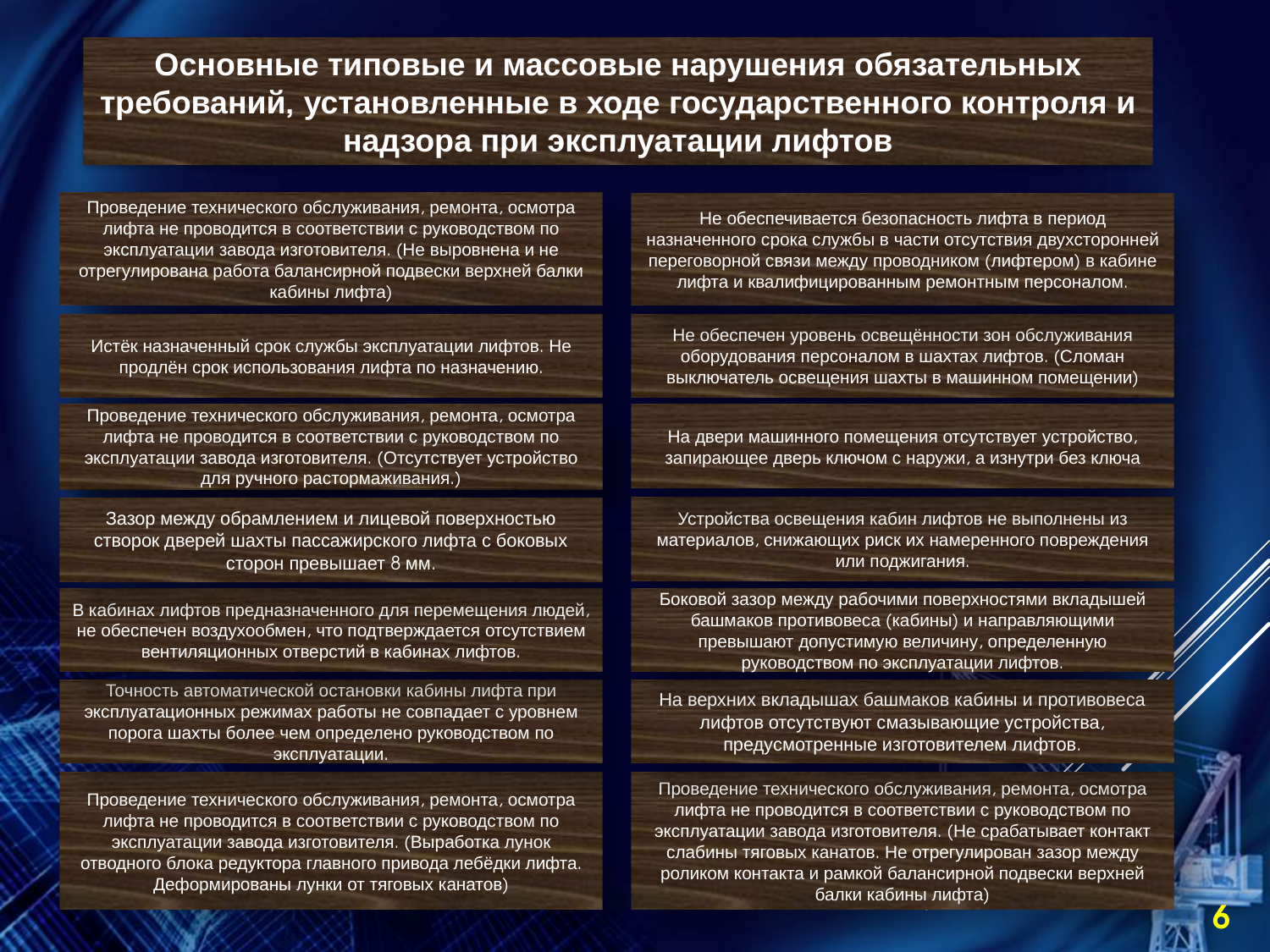

Основные типовые и массовые нарушения обязательных требований, установленные в ходе государственного контроля и надзора при эксплуатации лифтов
Проведение технического обслуживания, ремонта, осмотра лифта не проводится в соответствии с руководством по эксплуатации завода изготовителя. (Не выровнена и не отрегулирована работа балансирной подвески верхней балки кабины лифта)
Не обеспечивается безопасность лифта в период назначенного срока службы в части отсутствия двухсторонней переговорной связи между проводником (лифтером) в кабине лифта и квалифицированным ремонтным персоналом.
Истёк назначенный срок службы эксплуатации лифтов. Не продлён срок использования лифта по назначению.
Не обеспечен уровень освещённости зон обслуживания оборудования персоналом в шахтах лифтов. (Сломан выключатель освещения шахты в машинном помещении)
Проведение технического обслуживания, ремонта, осмотра лифта не проводится в соответствии с руководством по эксплуатации завода изготовителя. (Отсутствует устройство для ручного растормаживания.)
На двери машинного помещения отсутствует устройство, запирающее дверь ключом с наружи, а изнутри без ключа

Устройства освещения кабин лифтов не выполнены из материалов, снижающих риск их намеренного повреждения или поджигания.
Зазор между обрамлением и лицевой поверхностью створок дверей шахты пассажирского лифта с боковых сторон превышает 8 мм.
В кабинах лифтов предназначенного для перемещения людей, не обеспечен воздухообмен, что подтверждается отсутствием вентиляционных отверстий в кабинах лифтов.
Боковой зазор между рабочими поверхностями вкладышей башмаков противовеса (кабины) и направляющими превышают допустимую величину, определенную руководством по эксплуатации лифтов.
Точность автоматической остановки кабины лифта при эксплуатационных режимах работы не совпадает с уровнем порога шахты более чем определено руководством по эксплуатации.
На верхних вкладышах башмаков кабины и противовеса лифтов отсутствуют смазывающие устройства, предусмотренные изготовителем лифтов.
Проведение технического обслуживания, ремонта, осмотра лифта не проводится в соответствии с руководством по эксплуатации завода изготовителя. (Не срабатывает контакт слабины тяговых канатов. Не отрегулирован зазор между роликом контакта и рамкой балансирной подвески верхней балки кабины лифта)
Проведение технического обслуживания, ремонта, осмотра лифта не проводится в соответствии с руководством по эксплуатации завода изготовителя. (Выработка лунок отводного блока редуктора главного привода лебёдки лифта. Деформированы лунки от тяговых канатов)
6